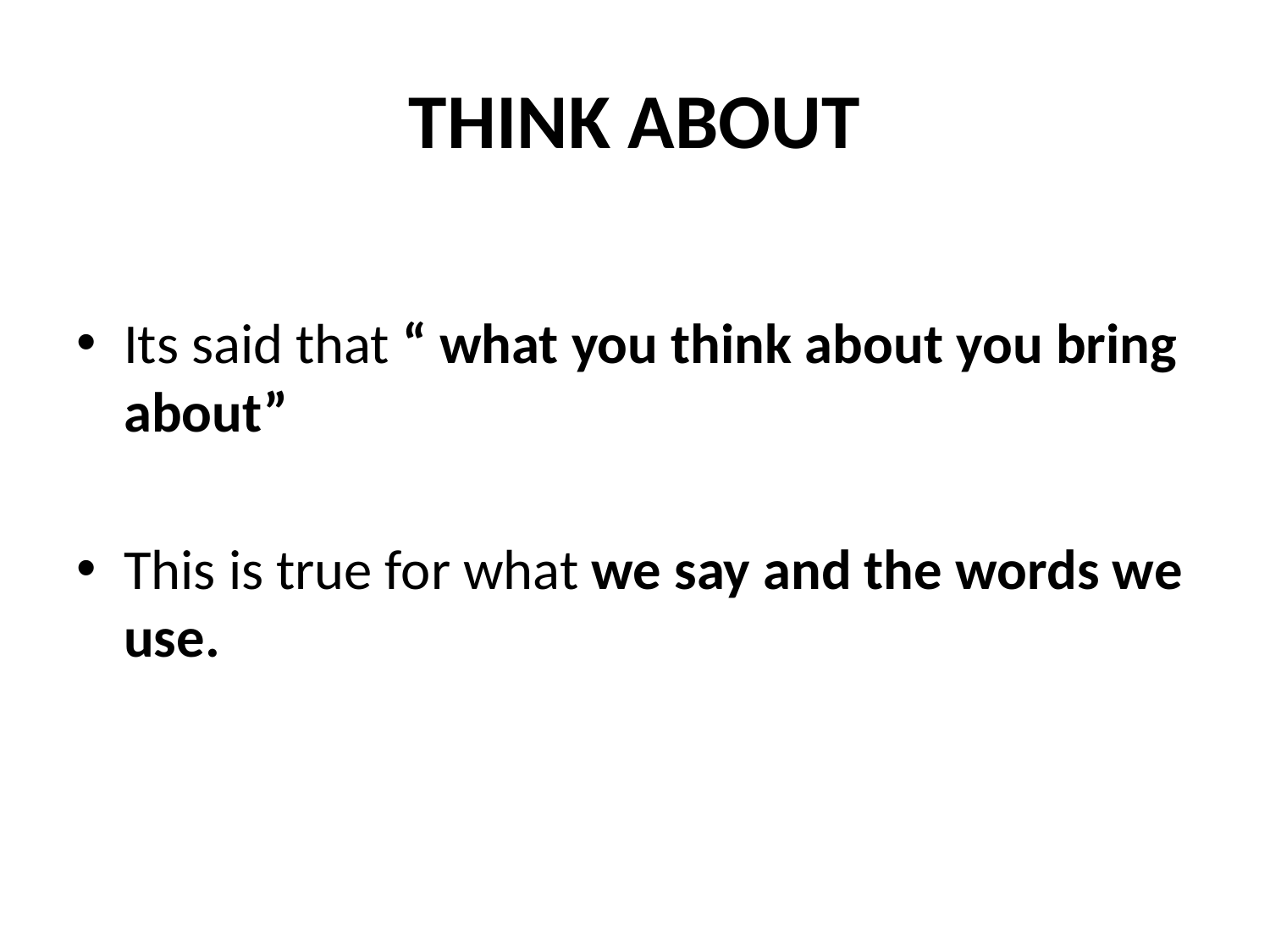

# THINK ABOUT

Its said that “ what you think about you bring about”

This is true for what we say and the words we use.